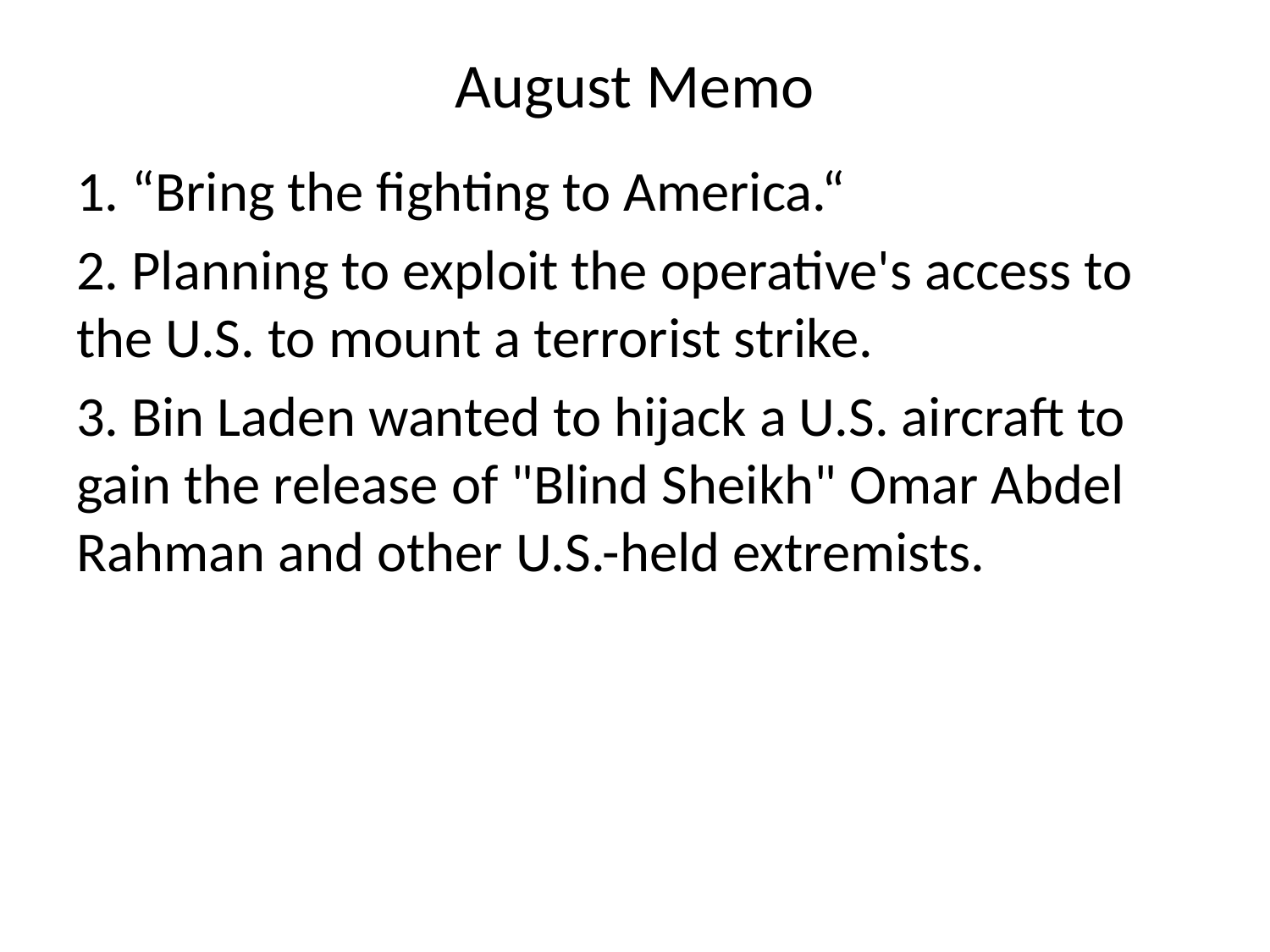

# August Memo
1. “Bring the fighting to America.“
2. Planning to exploit the operative's access to the U.S. to mount a terrorist strike.
3. Bin Laden wanted to hijack a U.S. aircraft to gain the release of "Blind Sheikh" Omar Abdel Rahman and other U.S.-held extremists.